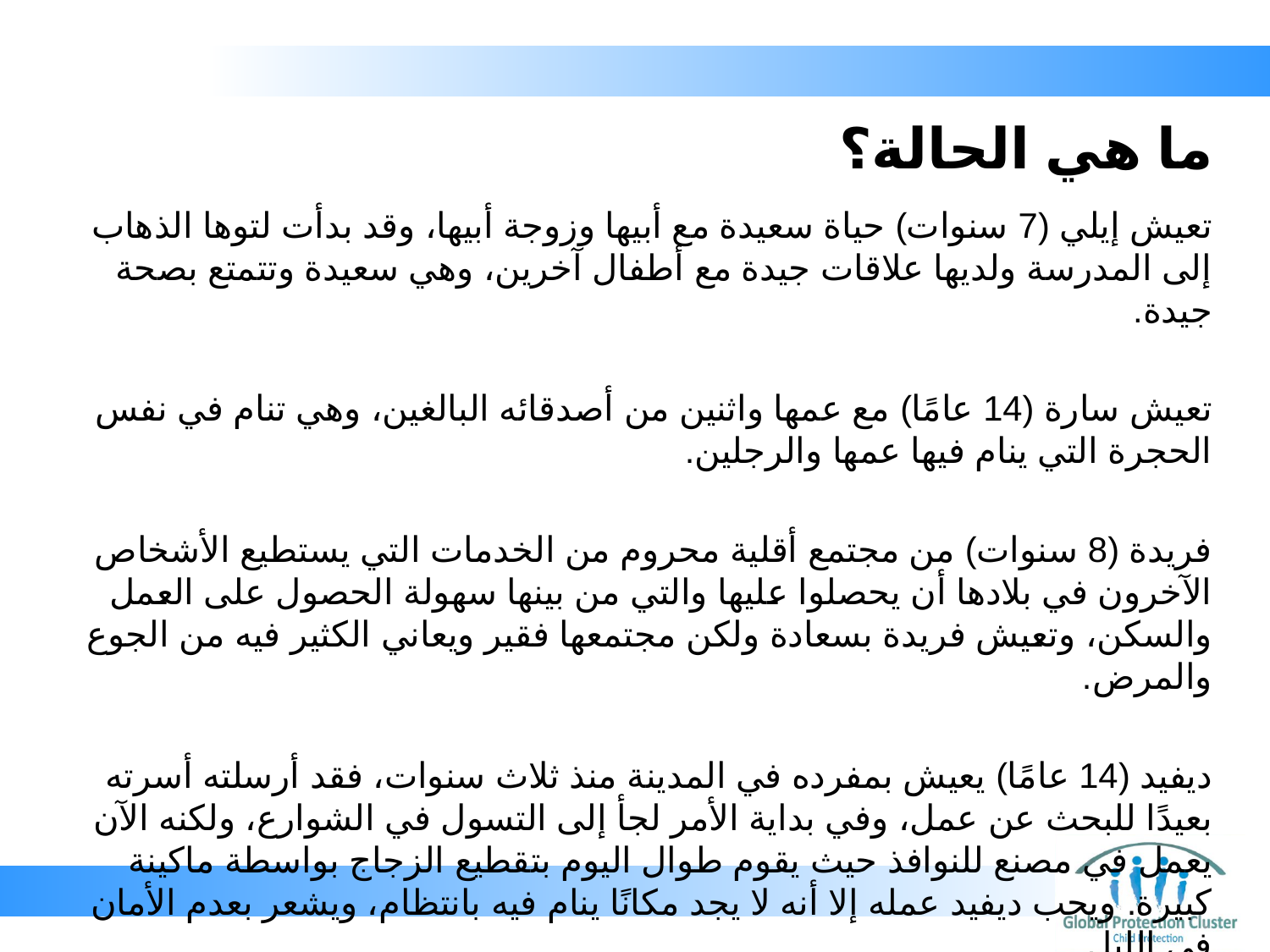

# ما هي الحالة؟
تعيش إيلي (7 سنوات) حياة سعيدة مع أبيها وزوجة أبيها، وقد بدأت لتوها الذهاب إلى المدرسة ولديها علاقات جيدة مع أطفال آخرين، وهي سعيدة وتتمتع بصحة جيدة.

تعيش سارة (14 عامًا) مع عمها واثنين من أصدقائه البالغين، وهي تنام في نفس الحجرة التي ينام فيها عمها والرجلين.

فريدة (8 سنوات) من مجتمع أقلية محروم من الخدمات التي يستطيع الأشخاص الآخرون في بلادها أن يحصلوا عليها والتي من بينها سهولة الحصول على العمل والسكن، وتعيش فريدة بسعادة ولكن مجتمعها فقير ويعاني الكثير فيه من الجوع والمرض.

ديفيد (14 عامًا) يعيش بمفرده في المدينة منذ ثلاث سنوات، فقد أرسلته أسرته بعيدًا للبحث عن عمل، وفي بداية الأمر لجأ إلى التسول في الشوارع، ولكنه الآن يعمل في مصنع للنوافذ حيث يقوم طوال اليوم بتقطيع الزجاج بواسطة ماكينة كبيرة. ويحب ديفيد عمله إلا أنه لا يجد مكانًا ينام فيه بانتظام، ويشعر بعدم الأمان في الليل.